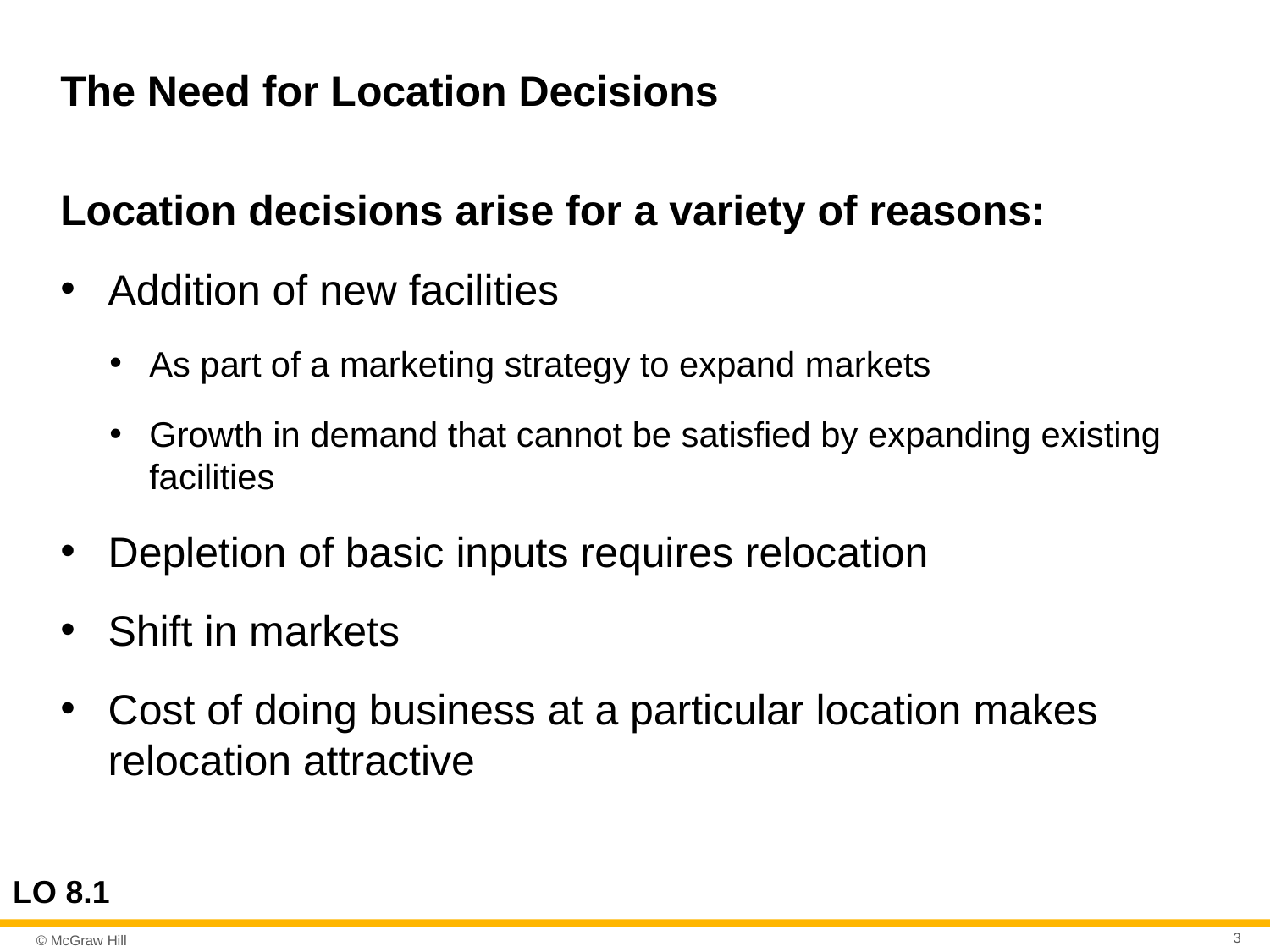

# The Need for Location Decisions
Location decisions arise for a variety of reasons:
Addition of new facilities
As part of a marketing strategy to expand markets
Growth in demand that cannot be satisfied by expanding existing facilities
Depletion of basic inputs requires relocation
Shift in markets
Cost of doing business at a particular location makes relocation attractive
LO 8.1